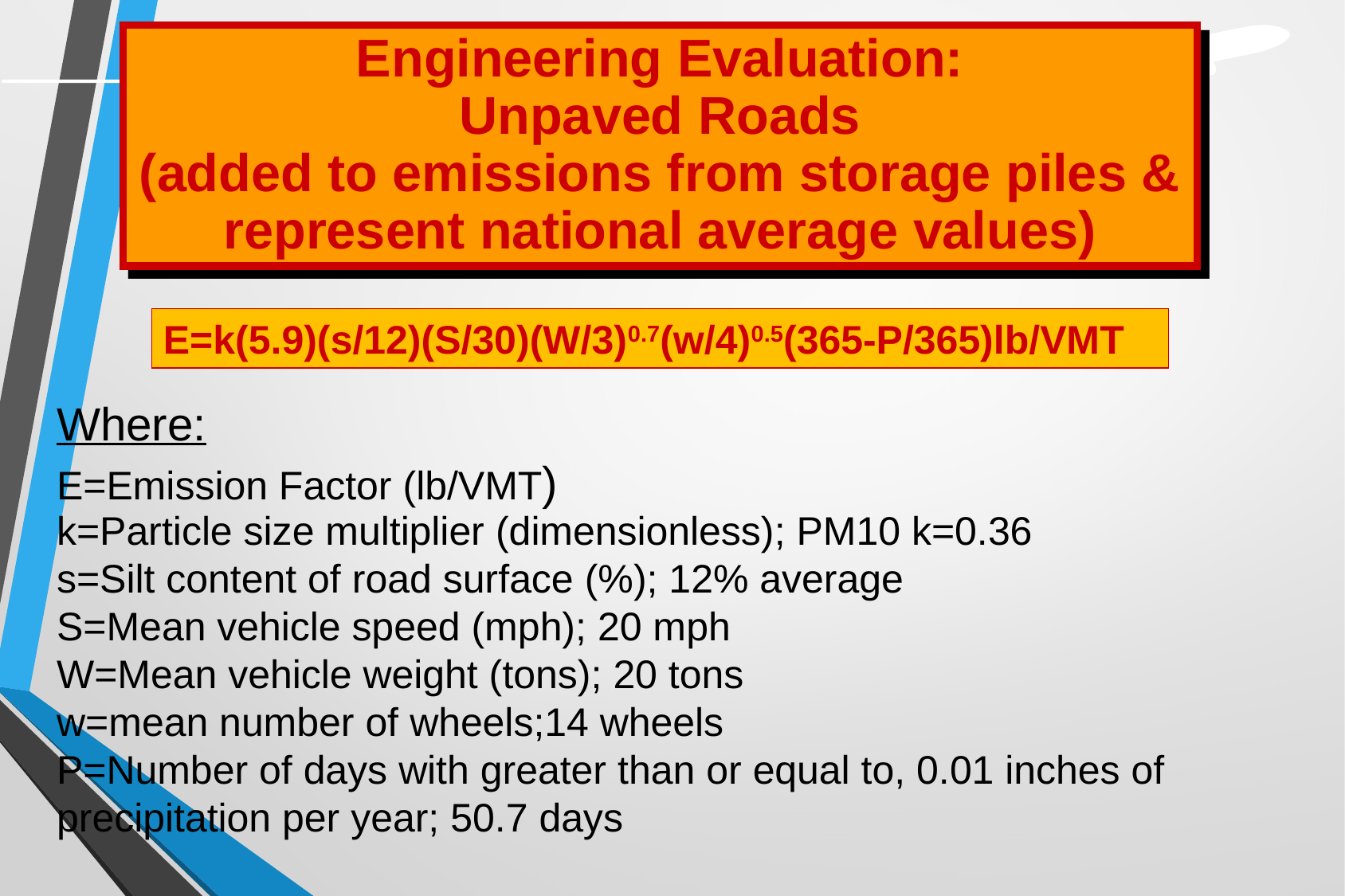

Engineering Evaluation:
Unpaved Roads
(added to emissions from storage piles & represent national average values)
E=k(5.9)(s/12)(S/30)(W/3)0.7(w/4)0.5(365-P/365)lb/VMT
Where:

E=Emission Factor (lb/VMT)
k=Particle size multiplier (dimensionless); PM10 k=0.36
s=Silt content of road surface (%); 12% average
S=Mean vehicle speed (mph); 20 mph
W=Mean vehicle weight (tons); 20 tons
w=mean number of wheels;14 wheels
P=Number of days with greater than or equal to, 0.01 inches of precipitation per year; 50.7 days